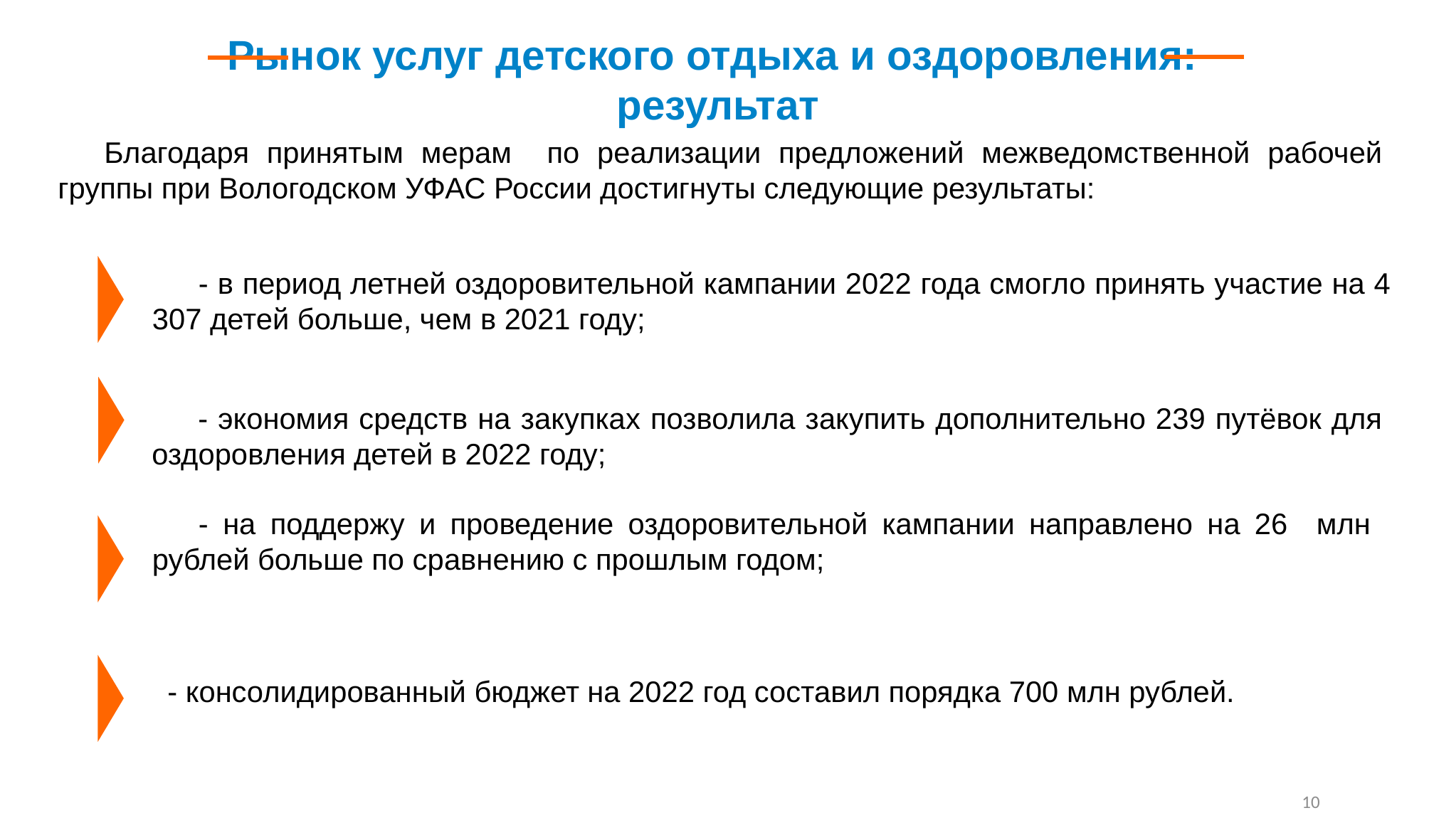

Рынок услуг детского отдыха и оздоровления:
результат

Благодаря принятым мерам  по реализации предложений межведомственной рабочей группы при Вологодском УФАС России достигнуты следующие результаты:
- в период летней оздоровительной кампании 2022 года смогло принять участие на 4 307 детей больше, чем в 2021 году;

- экономия средств на закупках позволила закупить дополнительно 239 путёвок для оздоровления детей в 2022 году;

- на поддержу и проведение оздоровительной кампании направлено на 26  млн рублей больше по сравнению с прошлым годом;

- консолидированный бюджет на 2022 год составил порядка 700 млн рублей.

10